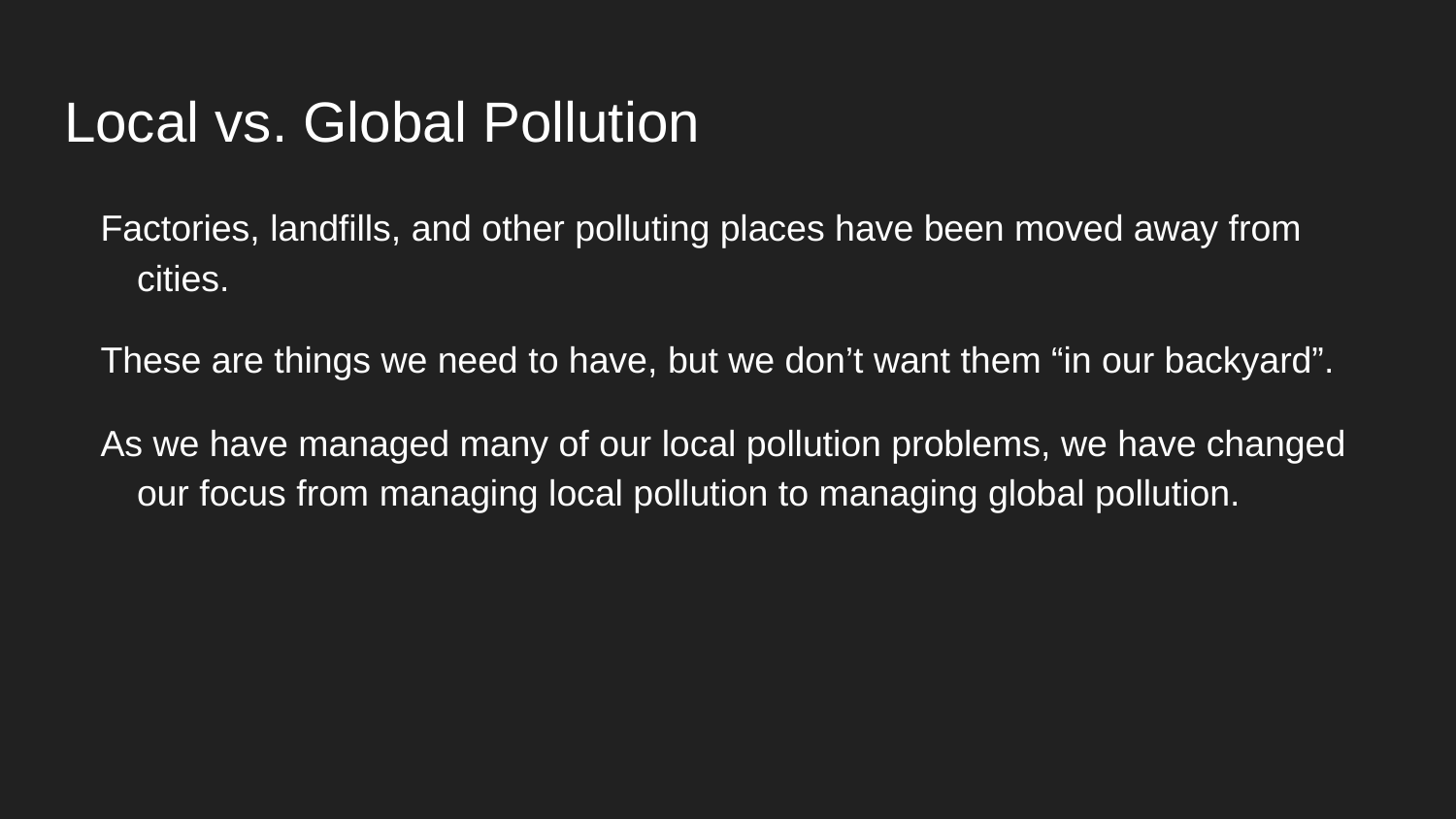

# Local vs. Global Pollution

Factories, landfills, and other polluting places have been moved away from cities.
These are things we need to have, but we don’t want them “in our backyard”.
As we have managed many of our local pollution problems, we have changed our focus from managing local pollution to managing global pollution.